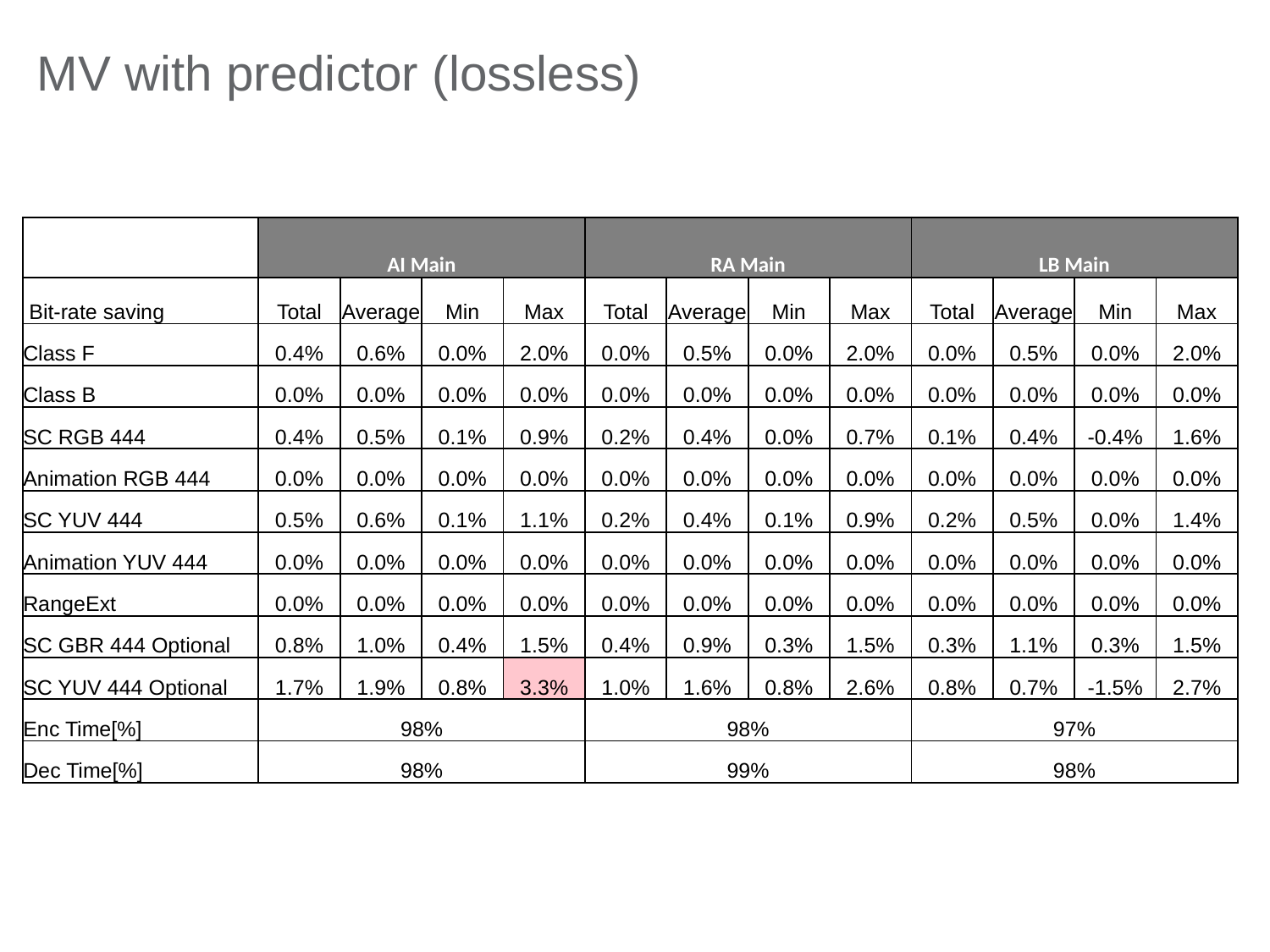

MV with predictor (lossless)
|  | AI Main |  |  |  | RA Main |  |  |  | LB Main |  |  |  |
| --- | --- | --- | --- | --- | --- | --- | --- | --- | --- | --- | --- | --- |
| Bit-rate saving | Total | Average | Min | Max | Total | Average | Min | Max | Total | Average | Min | Max |
| Class F | 0.4% | 0.6% | 0.0% | 2.0% | 0.0% | 0.5% | 0.0% | 2.0% | 0.0% | 0.5% | 0.0% | 2.0% |
| Class B | 0.0% | 0.0% | 0.0% | 0.0% | 0.0% | 0.0% | 0.0% | 0.0% | 0.0% | 0.0% | 0.0% | 0.0% |
| SC RGB 444 | 0.4% | 0.5% | 0.1% | 0.9% | 0.2% | 0.4% | 0.0% | 0.7% | 0.1% | 0.4% | -0.4% | 1.6% |
| Animation RGB 444 | 0.0% | 0.0% | 0.0% | 0.0% | 0.0% | 0.0% | 0.0% | 0.0% | 0.0% | 0.0% | 0.0% | 0.0% |
| SC YUV 444 | 0.5% | 0.6% | 0.1% | 1.1% | 0.2% | 0.4% | 0.1% | 0.9% | 0.2% | 0.5% | 0.0% | 1.4% |
| Animation YUV 444 | 0.0% | 0.0% | 0.0% | 0.0% | 0.0% | 0.0% | 0.0% | 0.0% | 0.0% | 0.0% | 0.0% | 0.0% |
| RangeExt | 0.0% | 0.0% | 0.0% | 0.0% | 0.0% | 0.0% | 0.0% | 0.0% | 0.0% | 0.0% | 0.0% | 0.0% |
| SC GBR 444 Optional | 0.8% | 1.0% | 0.4% | 1.5% | 0.4% | 0.9% | 0.3% | 1.5% | 0.3% | 1.1% | 0.3% | 1.5% |
| SC YUV 444 Optional | 1.7% | 1.9% | 0.8% | 3.3% | 1.0% | 1.6% | 0.8% | 2.6% | 0.8% | 0.7% | -1.5% | 2.7% |
| Enc Time[%] | 98% |  |  |  | 98% |  |  |  | 97% |  |  |  |
| Dec Time[%] | 98% |  |  |  | 99% |  |  |  | 98% |  |  |  |